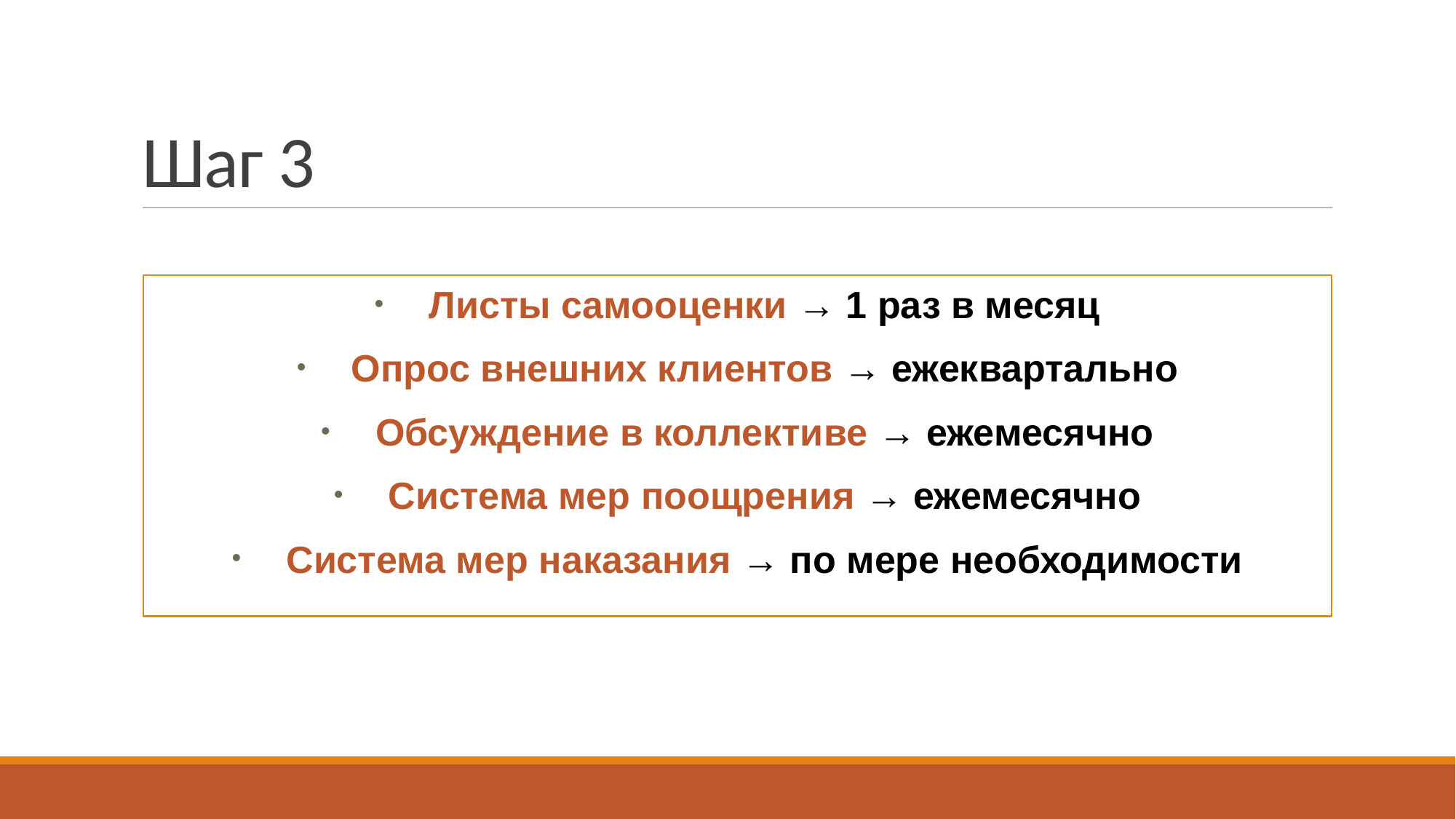

# Шаг 3
Листы самооценки → 1 раз в месяц
Опрос внешних клиентов → ежеквартально
Обсуждение в коллективе → ежемесячно
Система мер поощрения → ежемесячно
Система мер наказания → по мере необходимости